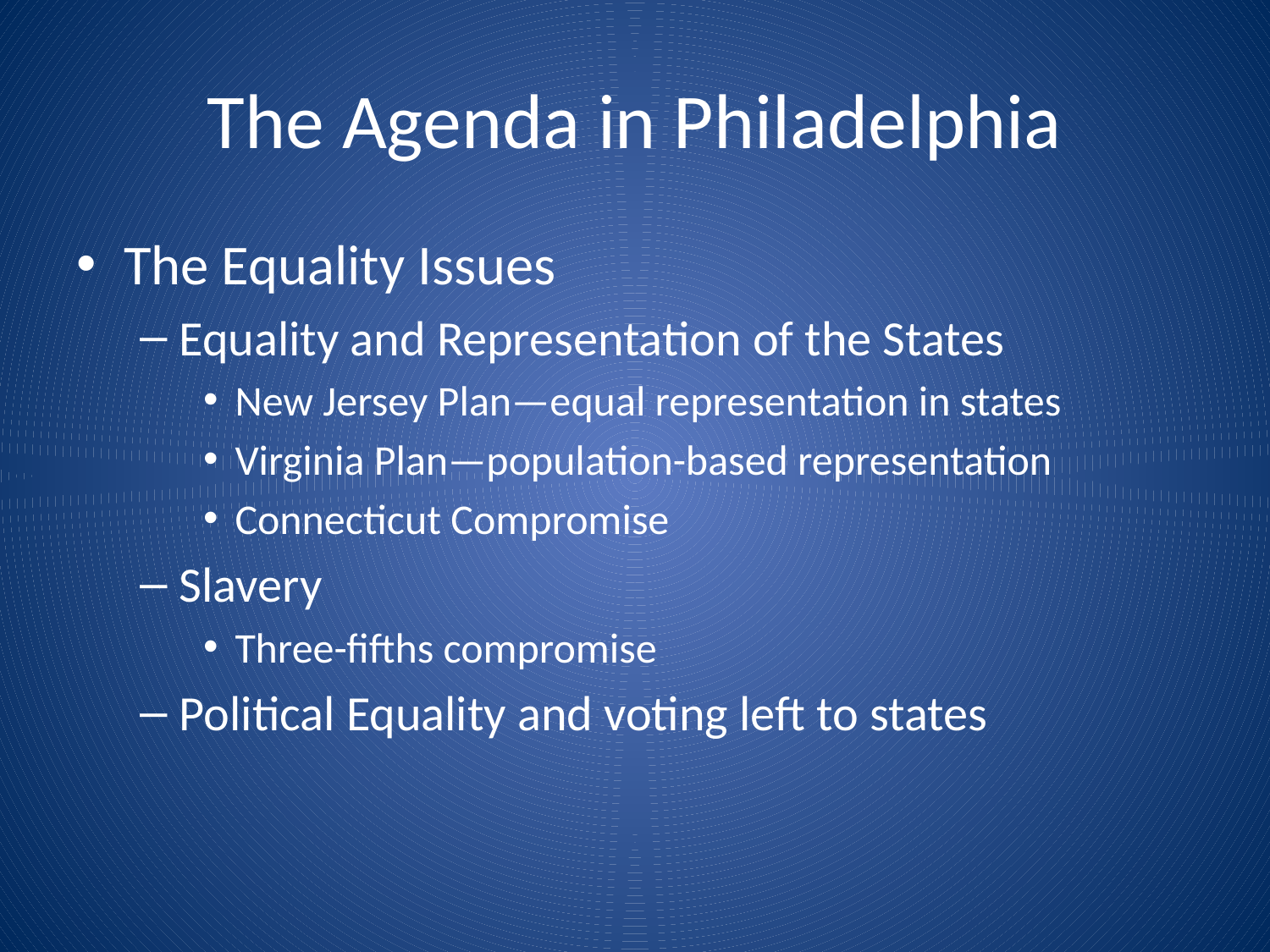

# The Agenda in Philadelphia
The Equality Issues
Equality and Representation of the States
New Jersey Plan—equal representation in states
Virginia Plan—population-based representation
Connecticut Compromise
Slavery
Three-fifths compromise
Political Equality and voting left to states